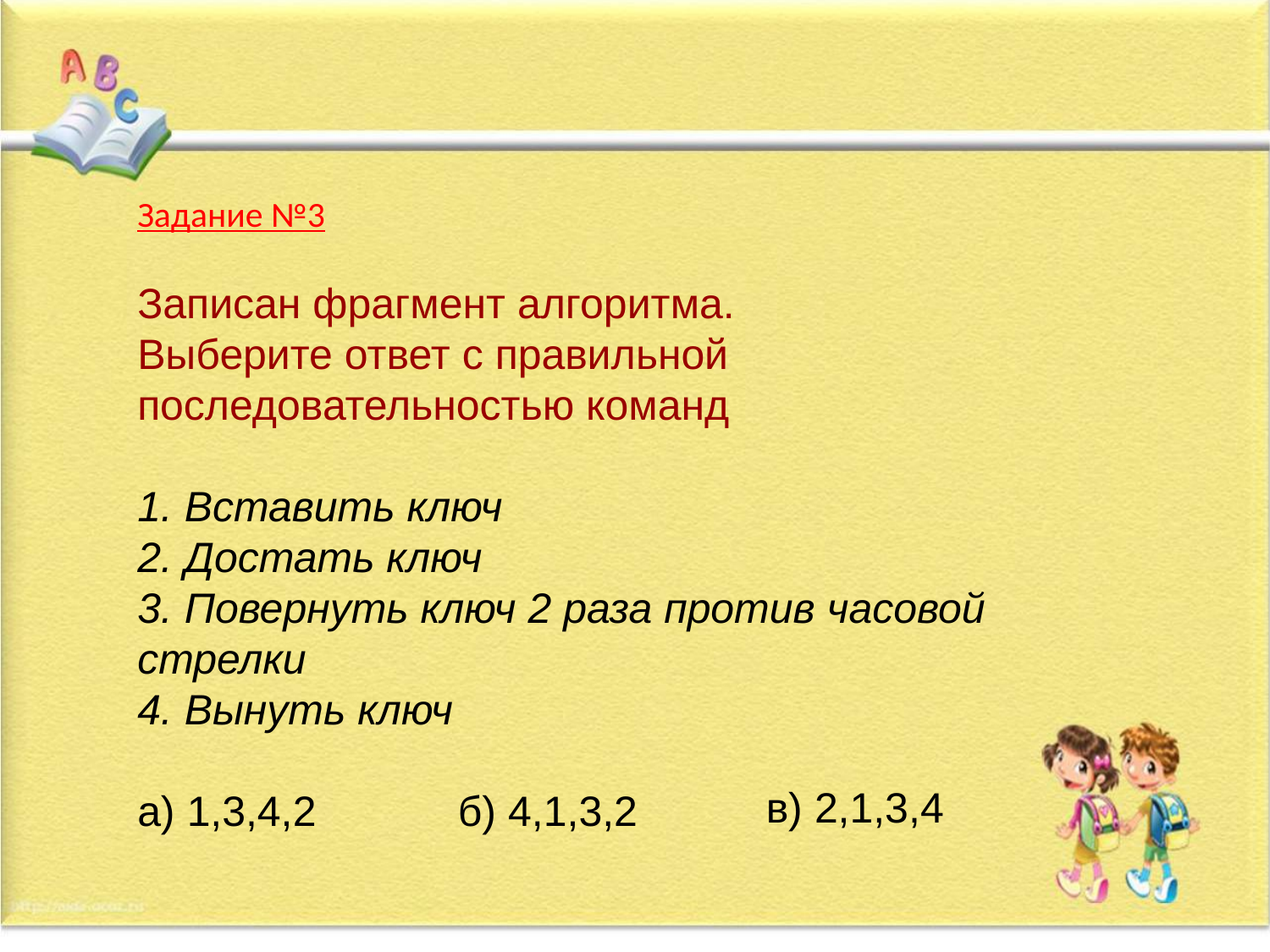

Задание №3

Записан фрагмент алгоритма.
Выберите ответ с правильной последовательностью команд

1. Вставить ключ
2. Достать ключ
3. Повернуть ключ 2 раза против часовой стрелки
4. Вынуть ключ

а) 1,3,4,2            б) 4,1,3,2
в) 2,1,3,4